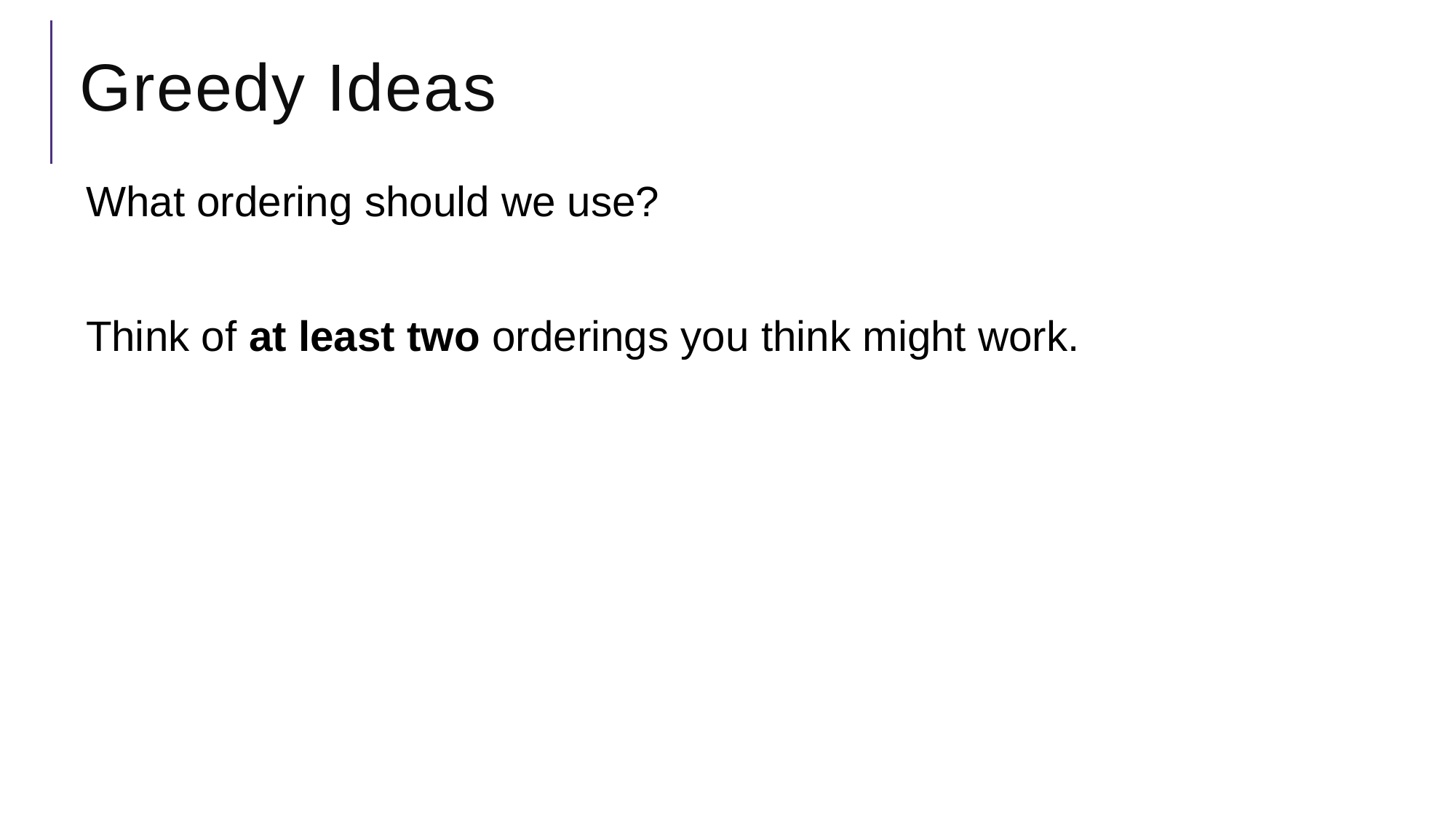

# Greedy Ideas
What ordering should we use?

Think of at least two orderings you think might work.